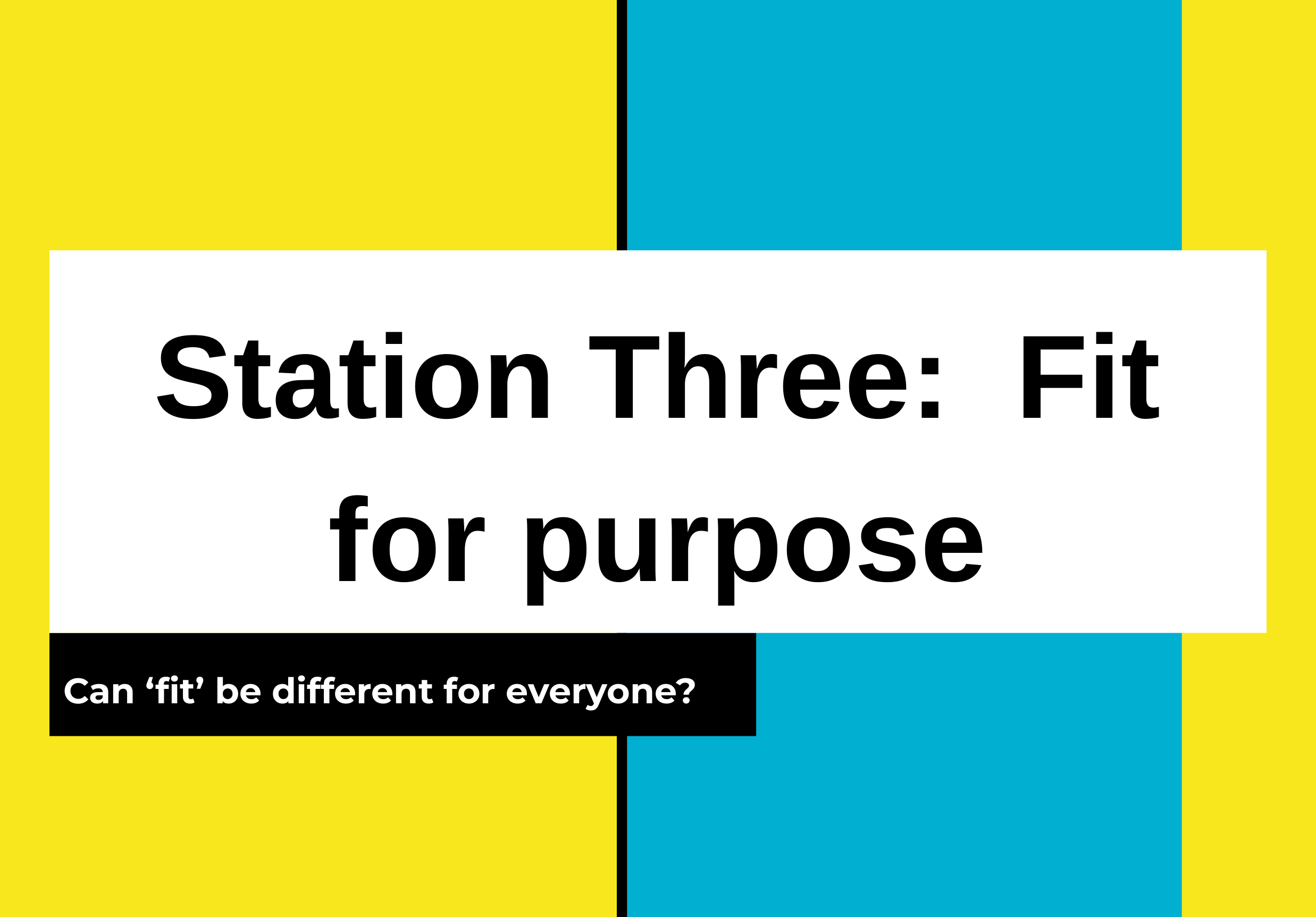

# Station Three:  Fit for purpose
Can ‘fit’ be different for everyone?